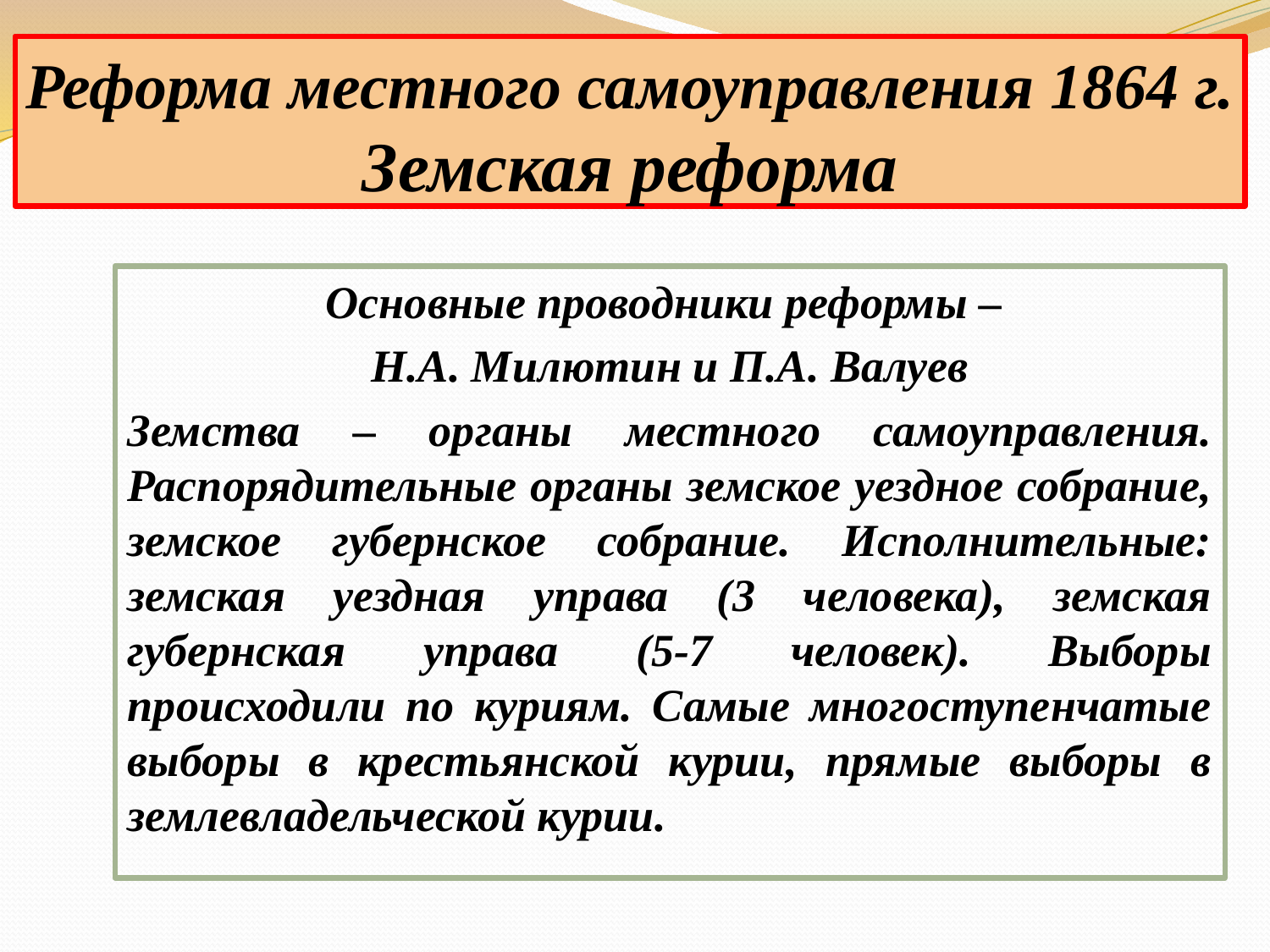

# Реформа местного самоуправления 1864 г. Земская реформа
Основные проводники реформы –
Н.А. Милютин и П.А. Валуев
Земства – органы местного самоуправления. Распорядительные органы земское уездное собрание, земское губернское собрание. Исполнительные: земская уездная управа (3 человека), земская губернская управа (5-7 человек). Выборы происходили по куриям. Самые многоступенчатые выборы в крестьянской курии, прямые выборы в землевладельческой курии.